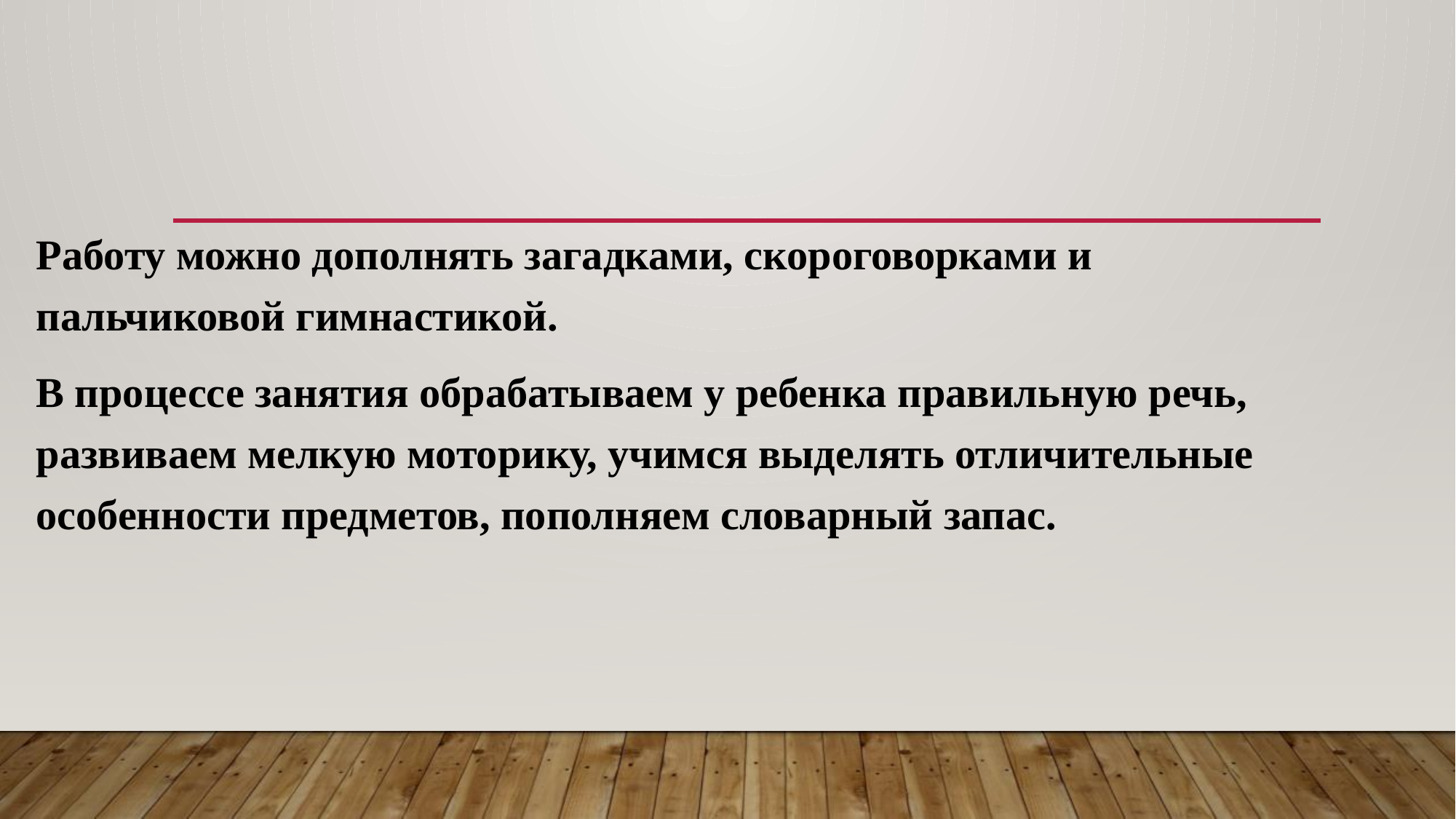

Работу можно дополнять загадками, скороговорками и пальчиковой гимнастикой.
В процессе занятия обрабатываем у ребенка правильную речь, развиваем мелкую моторику, учимся выделять отличительные особенности предметов, пополняем словарный запас.